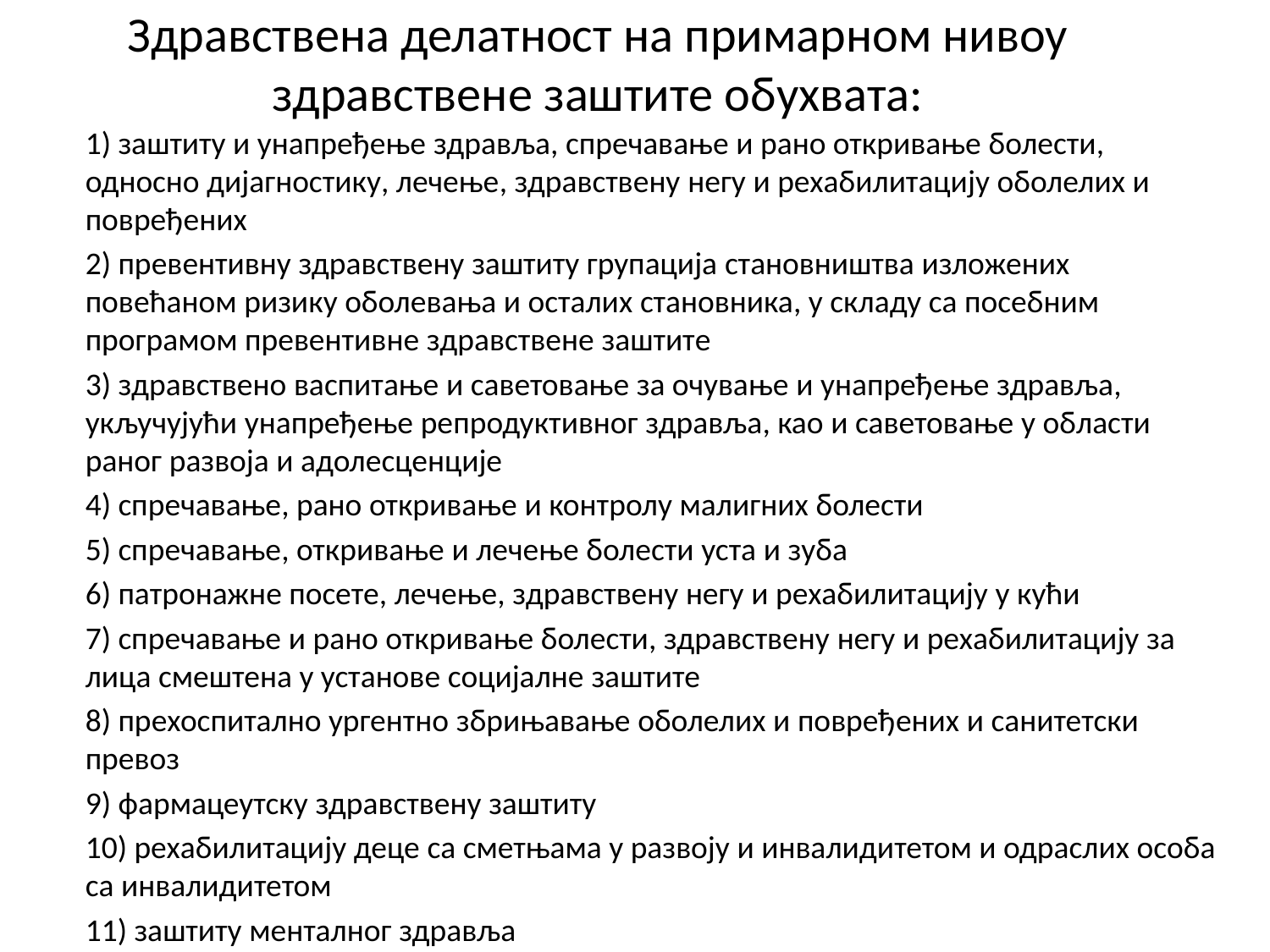

# Здравствена делатност на примарном нивоу здравствене заштите обухвата:
	1) заштиту и унапређење здравља, спречавање и рано откривање болести, односно дијагностику, лечење, здравствену негу и рехабилитацију оболелих и повређених
	2) превентивну здравствену заштиту групација становништва изложених повећаном ризику оболевања и осталих становника, у складу са посебним програмом превентивне здравствене заштитe
	3) здравствено васпитање и саветовање за очување и унапређење здравља, укључујући унапређење репродуктивног здравља, као и саветовање у области раног развоја и адолесценције
	4) спречавање, рано откривање и контролу малигних болести
	5) спречавање, откривање и лечење болести уста и зуба
	6) патронажне посете, лечење, здравствену негу и рехабилитацију у кући
	7) спречавање и рано откривање болести, здравствену негу и рехабилитацију за лица смештена у установе социјалне заштите
	8) прехоспитално ургентно збрињавање оболелих и повређених и санитетски превоз
	9) фармацеутску здравствену заштиту
	10) рехабилитацију деце са сметњама у развоју и инвалидитетом и одраслих особа са инвалидитетом
	11) заштиту менталног здравља
	12) палијативно збрињавањe
	13) друге послове утврђене законом